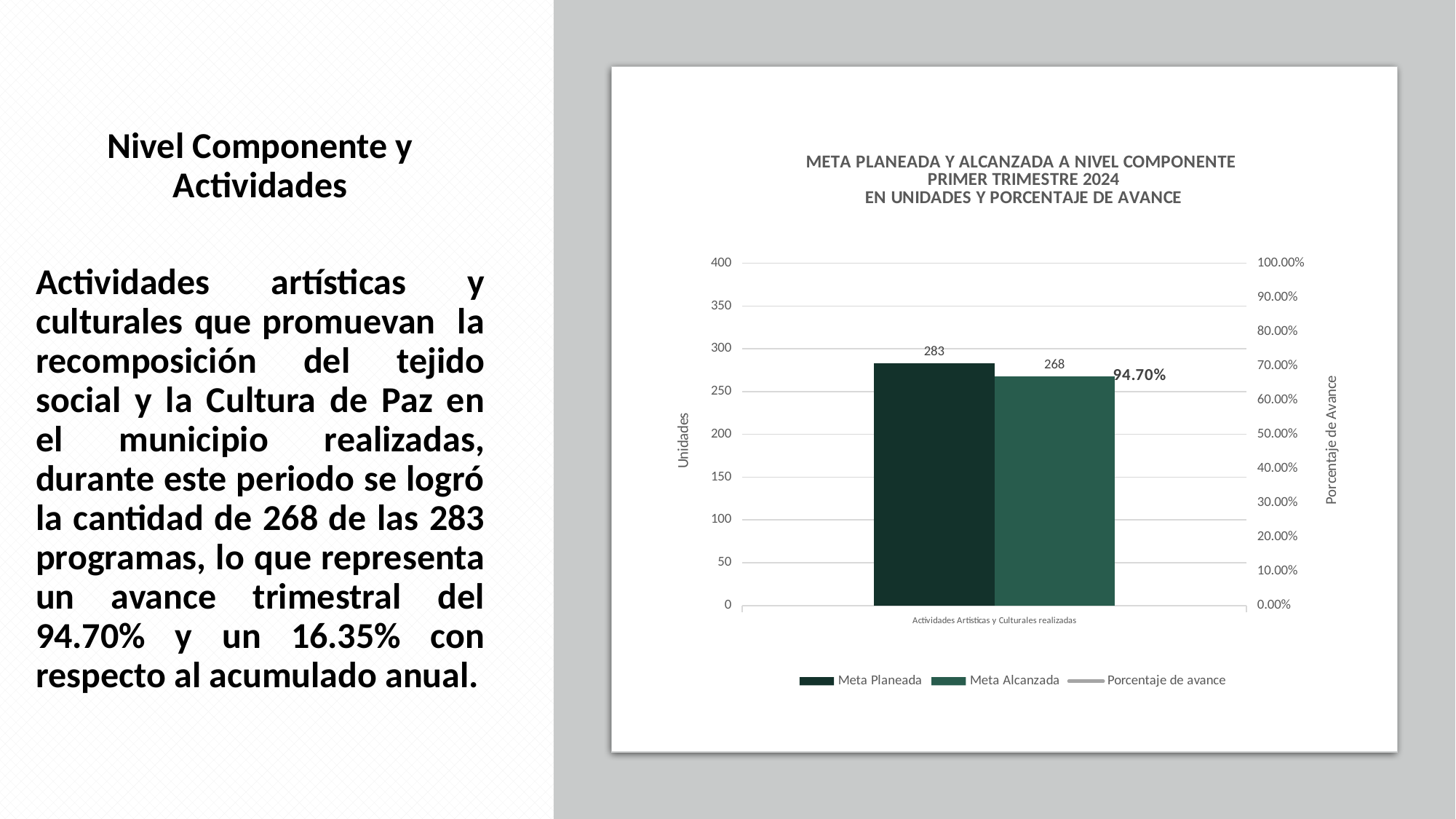

Nivel Componente y Actividades

Actividades artísticas y culturales que promuevan  la recomposición del tejido social y la Cultura de Paz en el municipio realizadas, durante este periodo se logró la cantidad de 268 de las 283 programas, lo que representa un avance trimestral del 94.70% y un 16.35% con respecto al acumulado anual.

### Chart: META PLANEADA Y ALCANZADA A NIVEL COMPONENTE
PRIMER TRIMESTRE 2024
EN UNIDADES Y PORCENTAJE DE AVANCE

| Category | Meta Planeada | Meta Alcanzada |  |
|---|---|---|---|
| Actividades Artisticas y Culturales realizadas | 283.0 | 268.0 | 0.9469964664310954 |